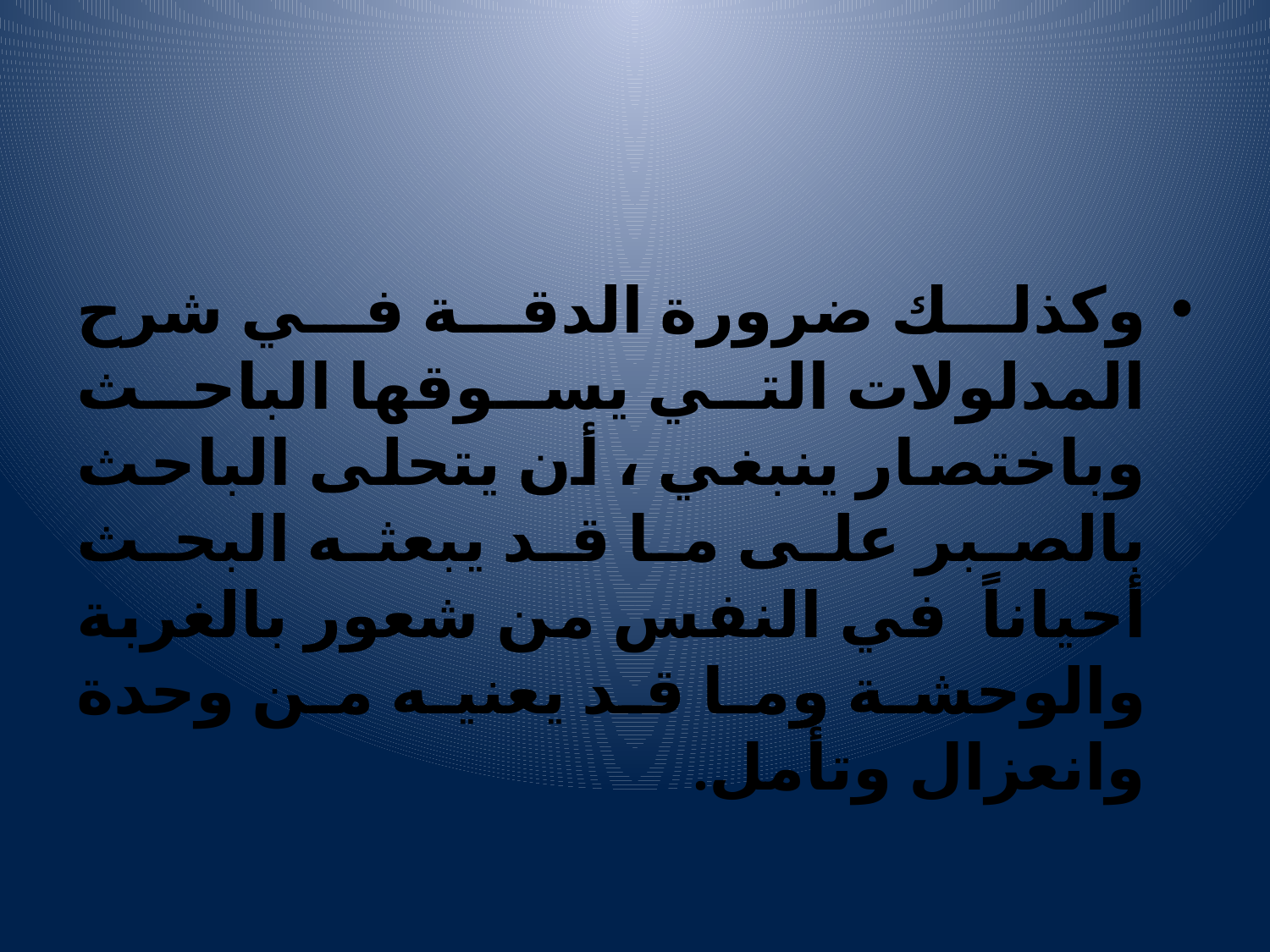

#
وكذلك ضرورة الدقة في شرح المدلولات التي يسوقها الباحث وباختصار ينبغي ، أن يتحلى الباحث بالصبر على ما قد يبعثه البحث أحياناً  في النفس من شعور بالغربة والوحشة وما قد يعنيه من وحدة وانعزال وتأمل.